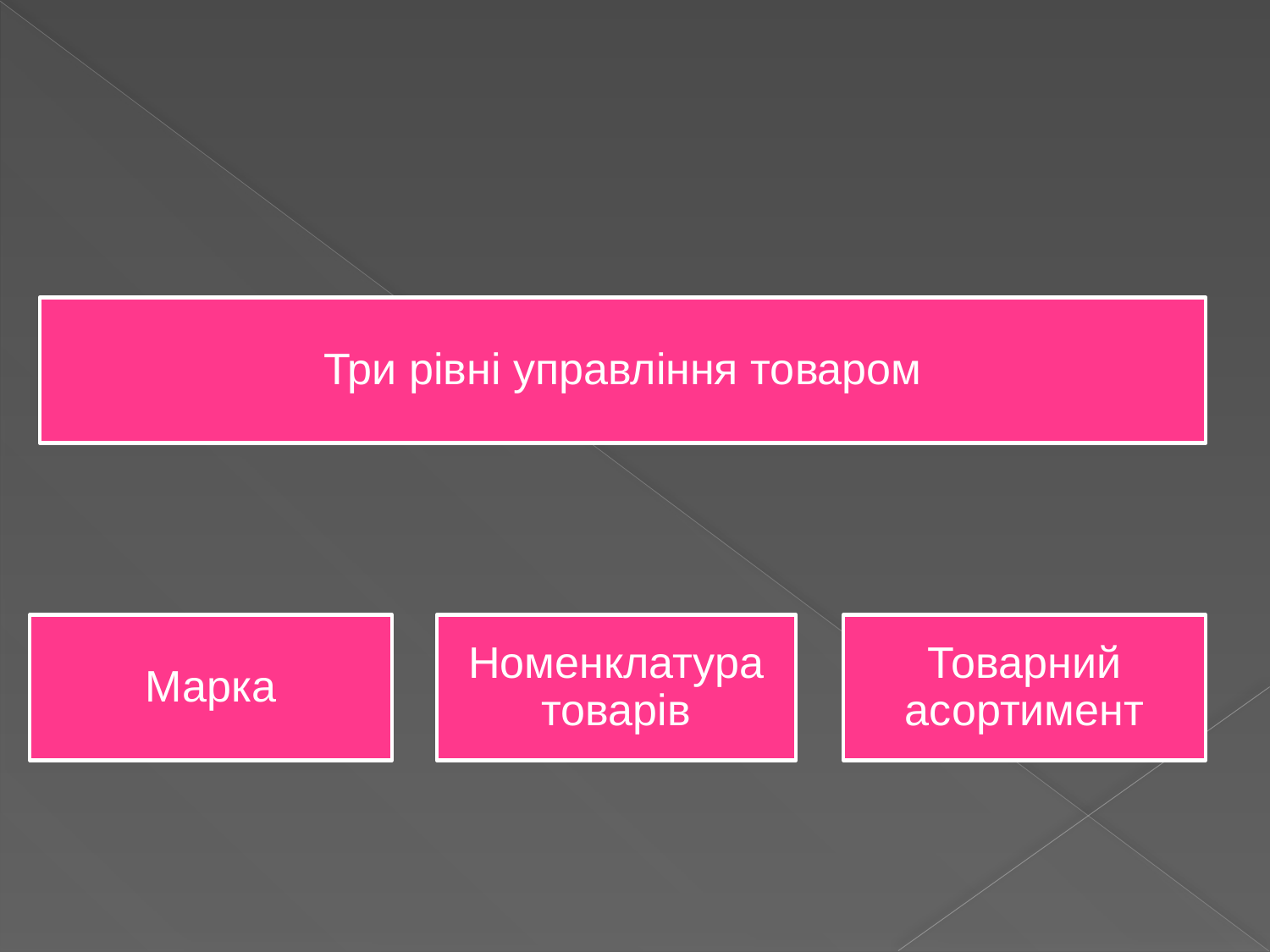

Марка
Товарний асортимент
Номенклатура товарів
Три рівні управління товаром